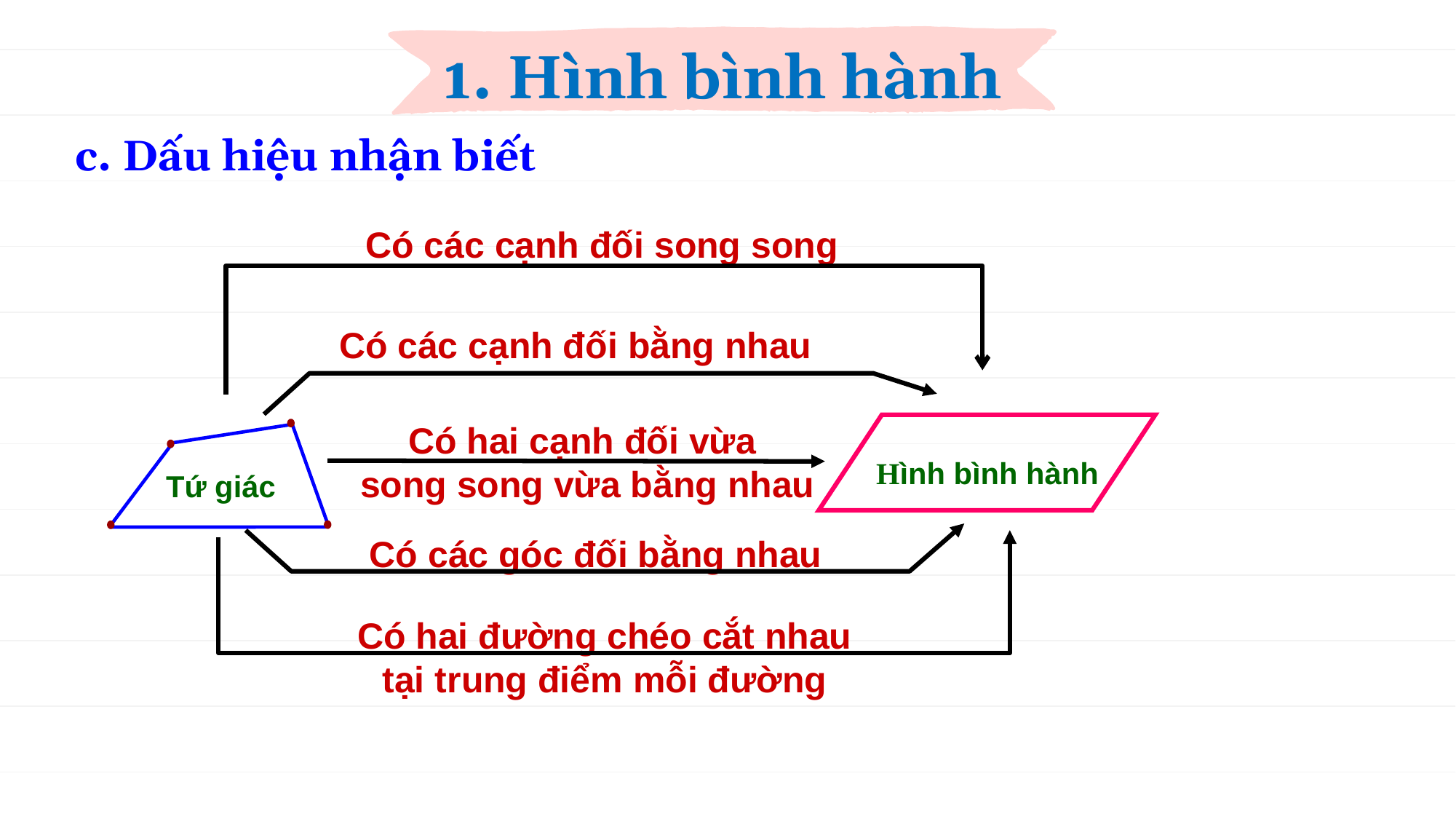

1. Hình bình hành
c. Dấu hiệu nhận biết
Có các cạnh đối song song

Có các cạnh đối bằng nhau

Có hai cạnh đối vừa
 song song vừa bằng nhau

Hình bình hành

Tứ giác

Có các góc đối bằng nhau

Có hai đường chéo cắt nhau tại trung điểm mỗi đường